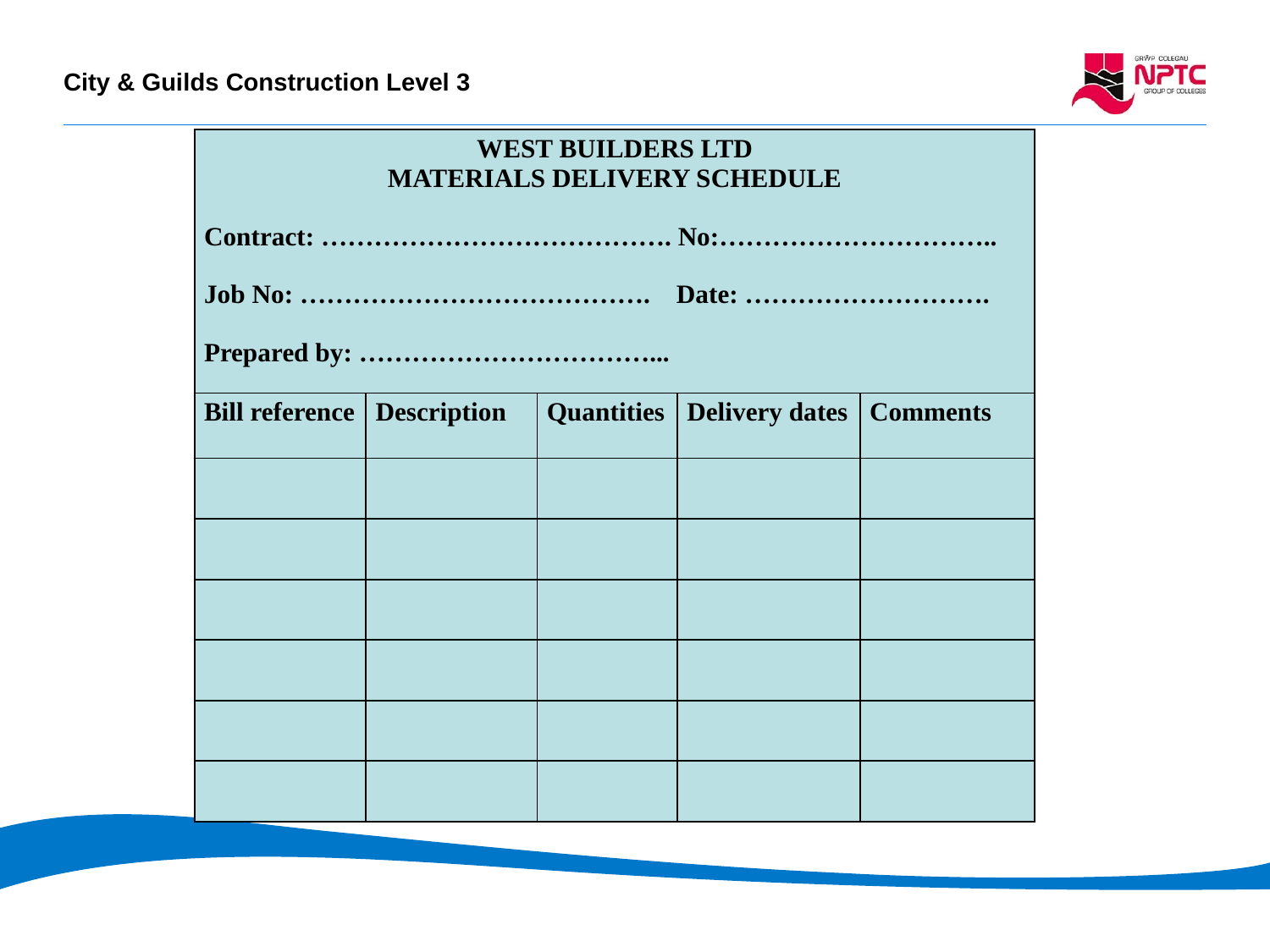

| WEST BUILDERS LTD MATERIALS DELIVERY SCHEDULE Contract: …………………………………. No:………………………….. Job No: …………………………………. Date: ………………………. Prepared by: ……………………………... |  |  |  |  |
| --- | --- | --- | --- | --- |
| Bill reference | Description | Quantities | Delivery dates | Comments |
|  |  |  |  |  |
|  |  |  |  |  |
|  |  |  |  |  |
|  |  |  |  |  |
|  |  |  |  |  |
|  |  |  |  |  |